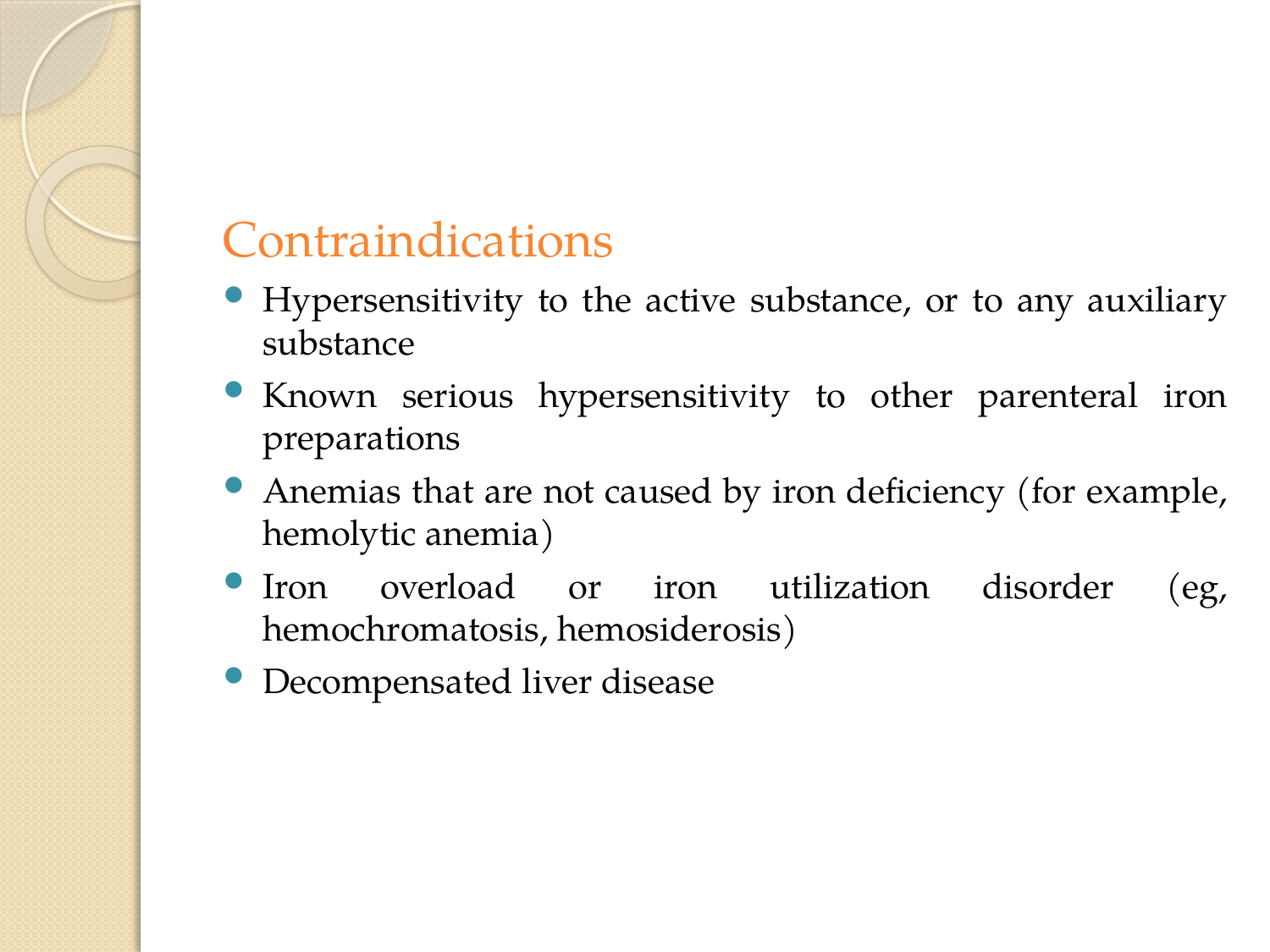

#
Contraindications
Hypersensitivity to the active substance, or to any auxiliary substance
Known serious hypersensitivity to other parenteral iron preparations
Anemias that are not caused by iron deficiency (for example, hemolytic anemia)
Iron overload or iron utilization disorder (eg, hemochromatosis, hemosiderosis)
Decompensated liver disease